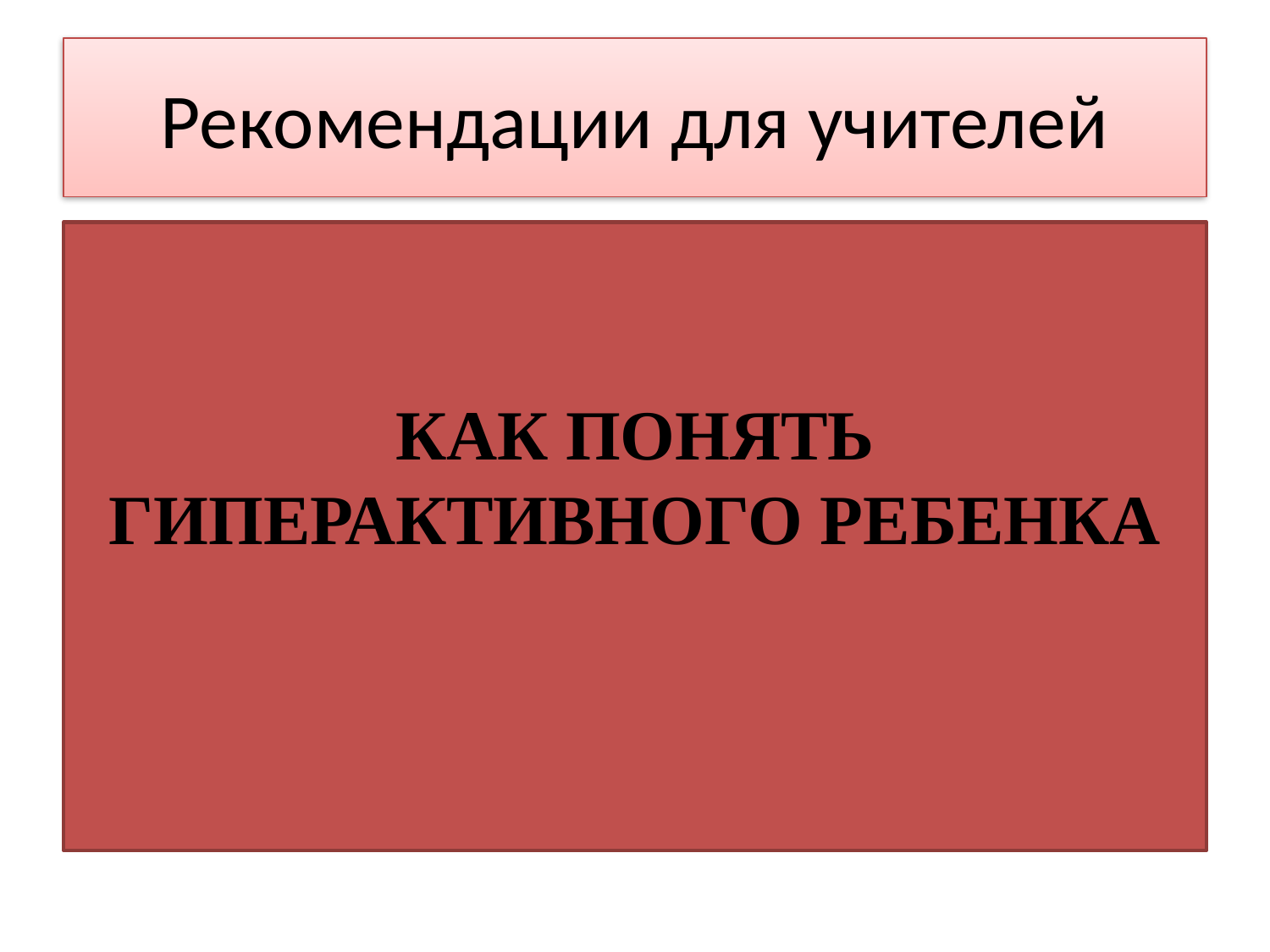

# Рекомендации для учителей

КАК ПОНЯТЬ ГИПЕРАКТИВНОГО РЕБЕНКА